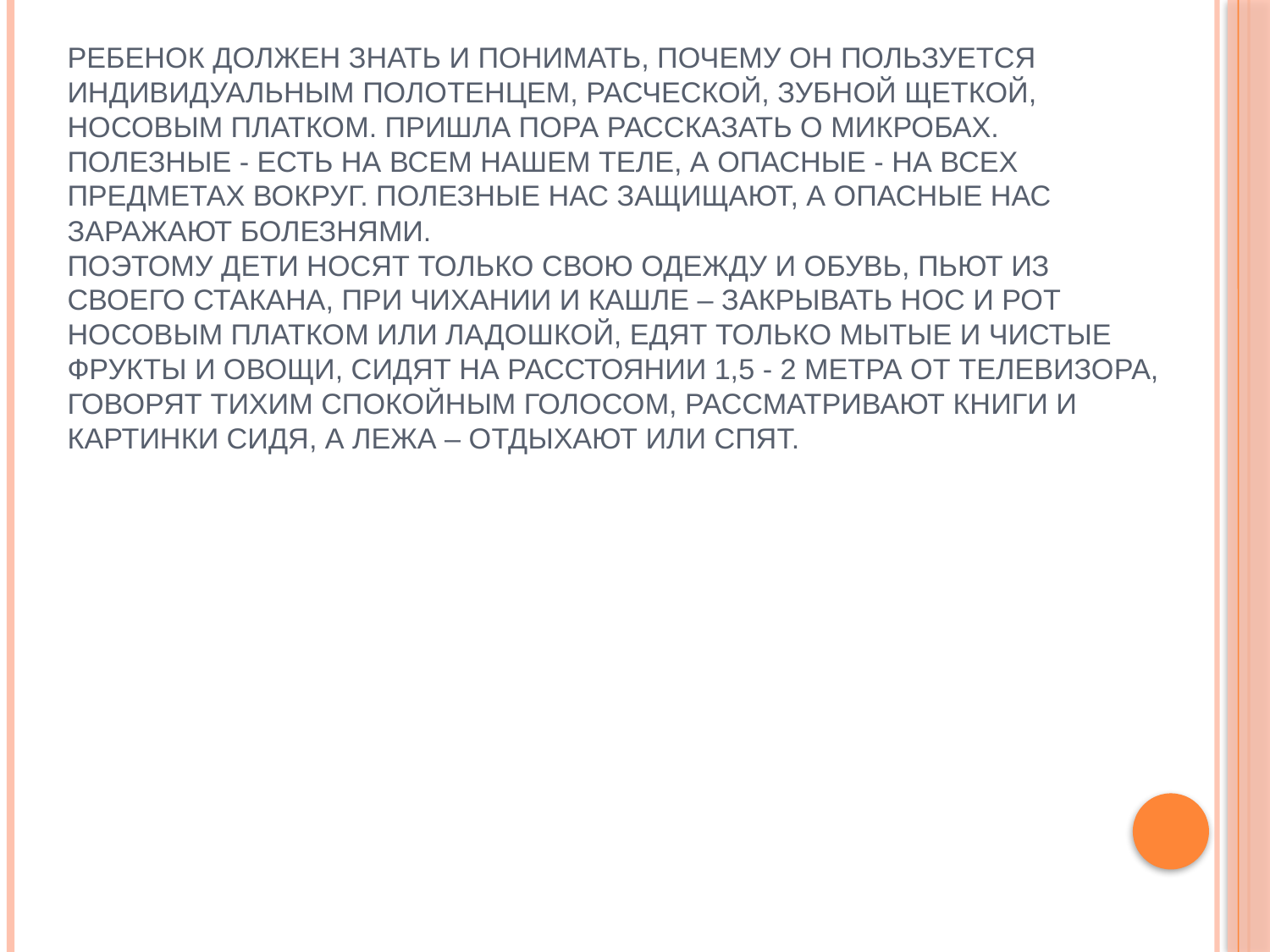

# Ребенок должен знать и понимать, почему он пользуется ИНДИВИДУАЛЬНЫМ полотенцем, расческой, зубной щеткой, носовым платком. Пришла пора рассказать о микробах. Полезные - есть на всем нашем теле, а опасные - на всех предметах вокруг. Полезные нас защищают, а опасные нас заражают болезнями. Поэтому дети носят только СВОЮ одежду и обувь, пьют из своего стакана, при чихании и кашле – закрывать нос и рот носовым платком или ладошкой, едят только мытые и чистые фрукты и овощи, сидят на расстоянии 1,5 - 2 метра от телевизора, говорят тихим спокойным голосом, рассматривают книги и картинки сидя, а лежа – отдыхают или спят.